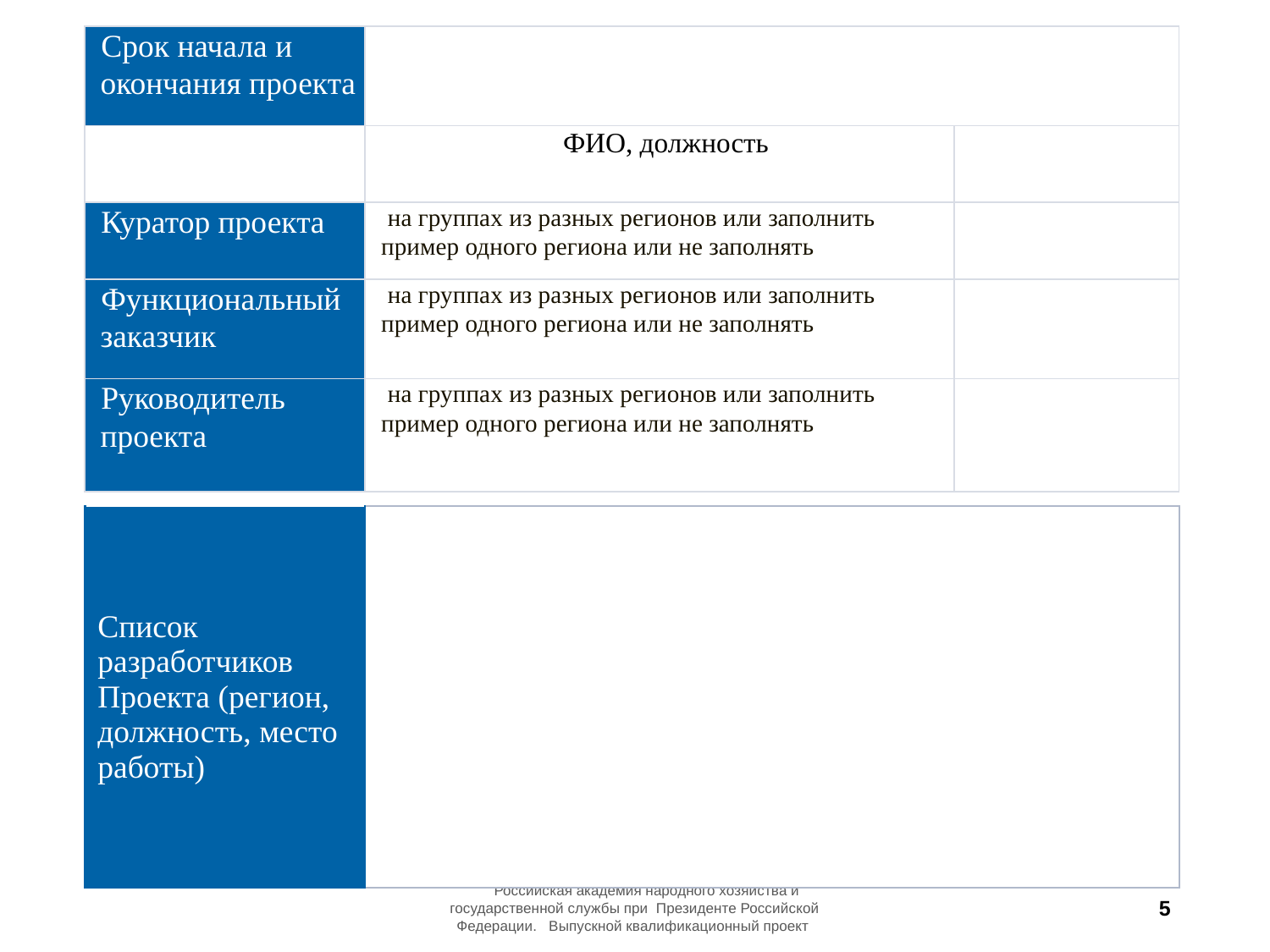

| Срок начала и окончания проекта |  |  |
| --- | --- | --- |
|  | ФИО, должность |  |
| Куратор проекта | на группах из разных регионов или заполнить пример одного региона или не заполнять |  |
| Функциональный заказчик | на группах из разных регионов или заполнить пример одного региона или не заполнять |  |
| Руководитель проекта | на группах из разных регионов или заполнить пример одного региона или не заполнять |  |
| Список разработчиков Проекта (регион, должность, место работы) |  |
| --- | --- |
      Российская академия народного хозяйства и государственной службы при  Президенте Российской Федерации.   Выпускной квалификационный проект
5